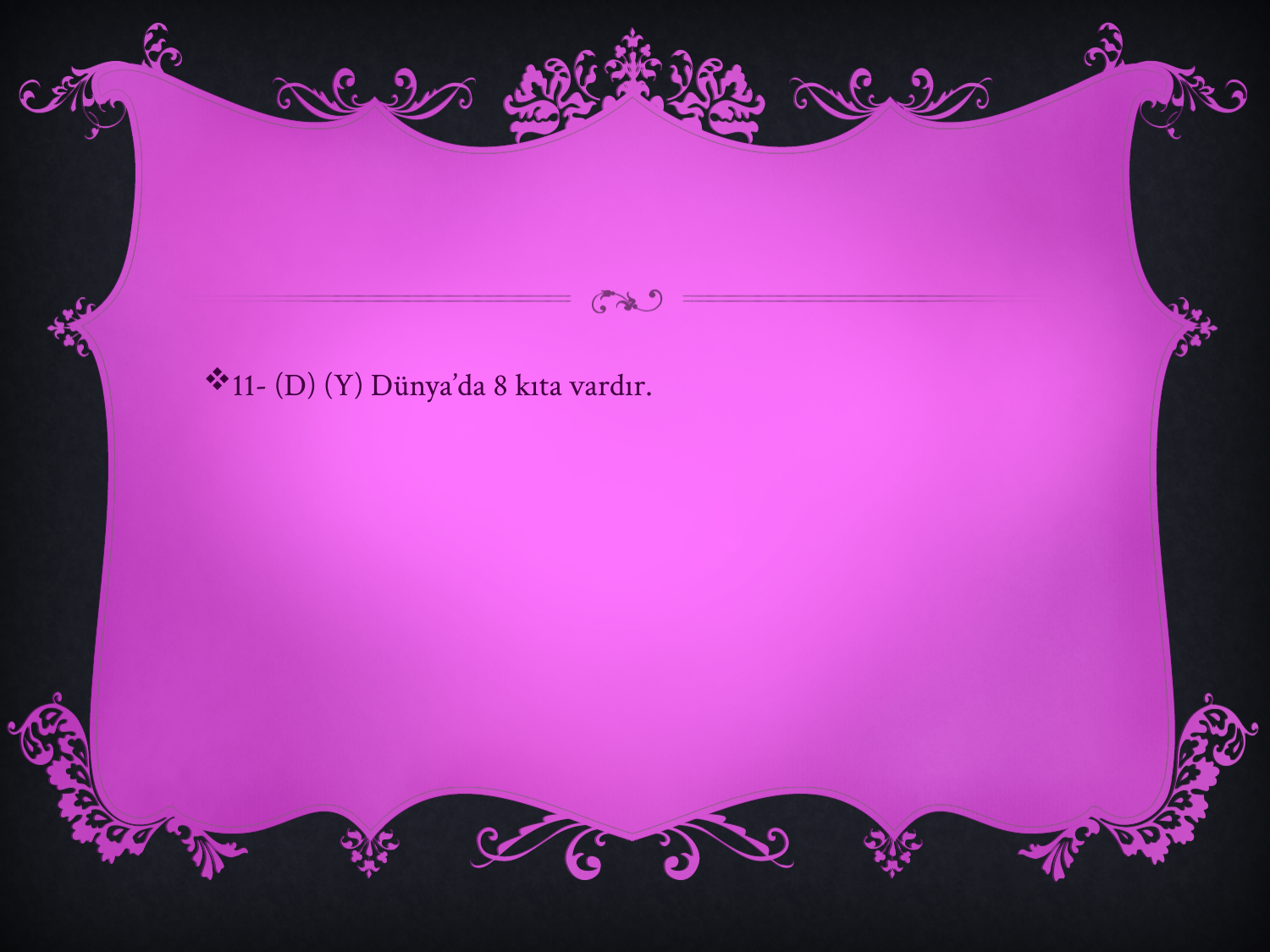

#
11- (D) (Y) Dünya’da 8 kıta vardır.